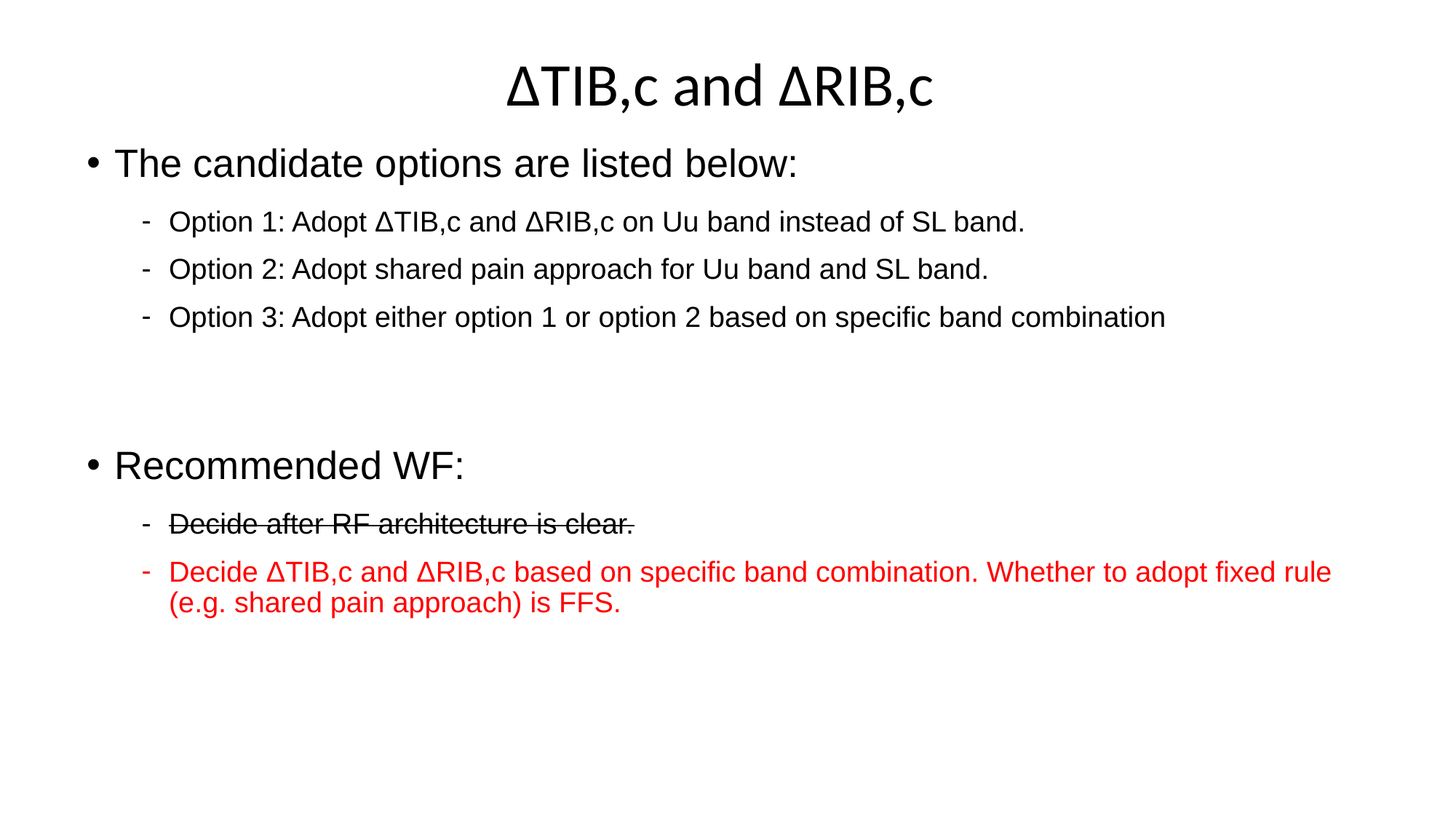

# ΔTIB,c and ΔRIB,c
The candidate options are listed below:
Option 1: Adopt ΔTIB,c and ΔRIB,c on Uu band instead of SL band.
Option 2: Adopt shared pain approach for Uu band and SL band.
Option 3: Adopt either option 1 or option 2 based on specific band combination

Recommended WF:
Decide after RF architecture is clear.
Decide ΔTIB,c and ΔRIB,c based on specific band combination. Whether to adopt fixed rule (e.g. shared pain approach) is FFS.